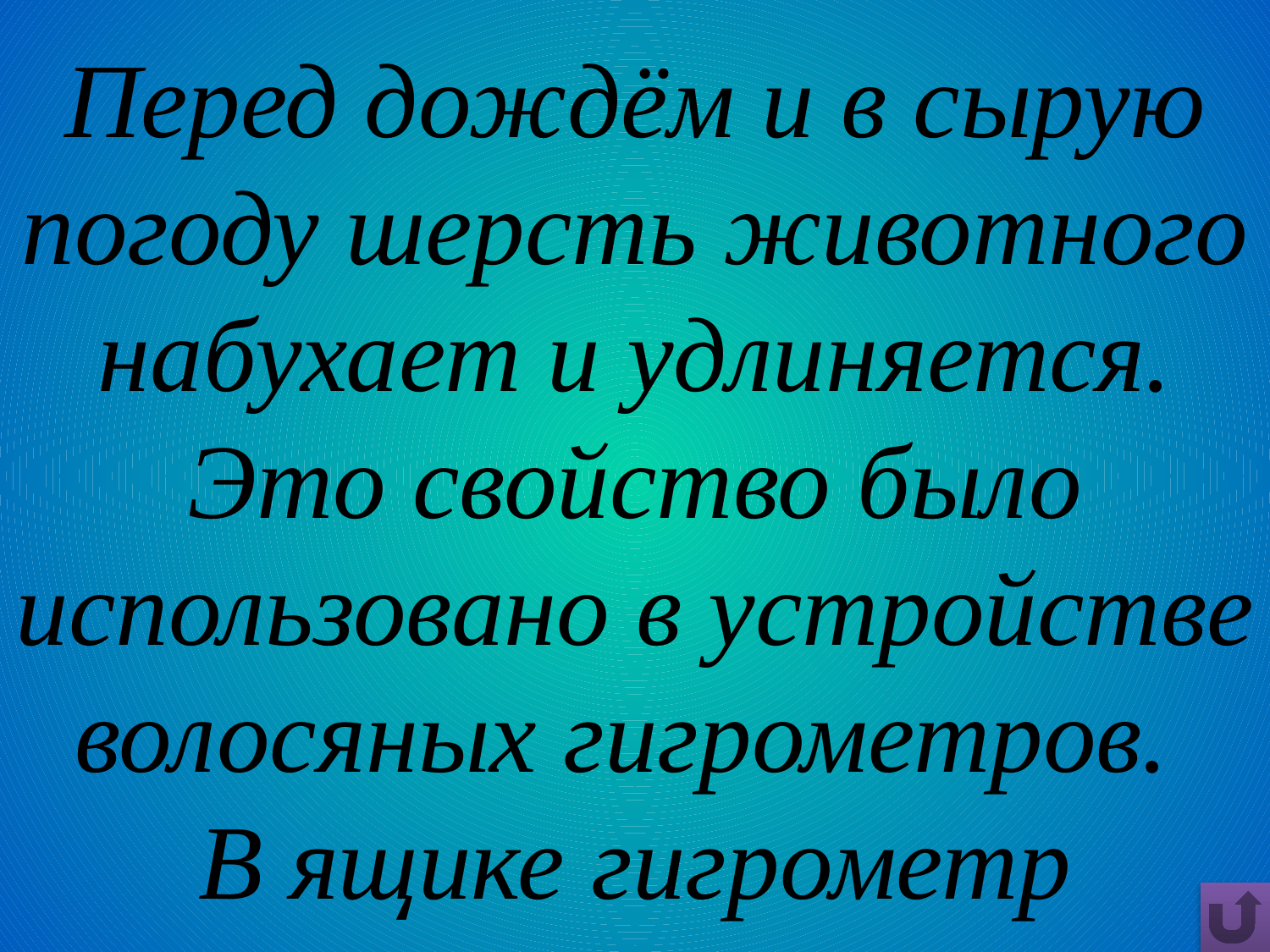

# Перед дождём и в сырую погоду шерсть животного набухает и удлиняется. Это свойство было использовано в устройстве волосяных гигрометров. В ящике гигрометр